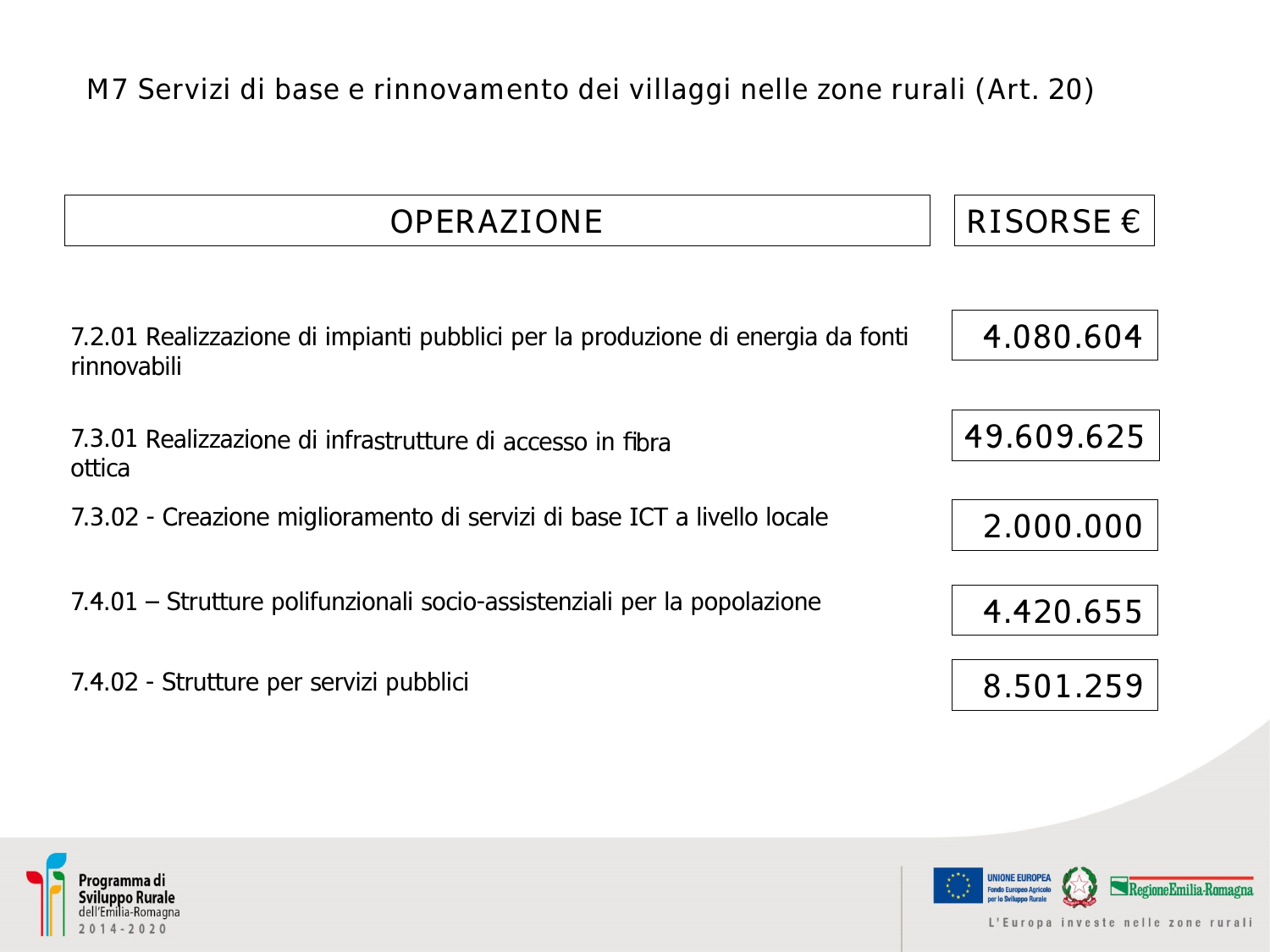

M7 Servizi di base e rinnovamento dei villaggi nelle zone rurali (Art. 20)
OPERAZIONE
RISORSE €
  4.080.604
7.2.01 Realizzazione di impianti pubblici per la produzione di energia da fonti rinnovabili
49.609.625
7.3.01 Realizzazione di infrastrutture di accesso in fibra ottica

7.3.02 - Creazione miglioramento di servizi di base ICT a livello locale
  2.000.000
7.4.01 – Strutture polifunzionali socio-assistenziali per la popolazione
  4.420.655
7.4.02 - Strutture per servizi pubblici
  8.501.259